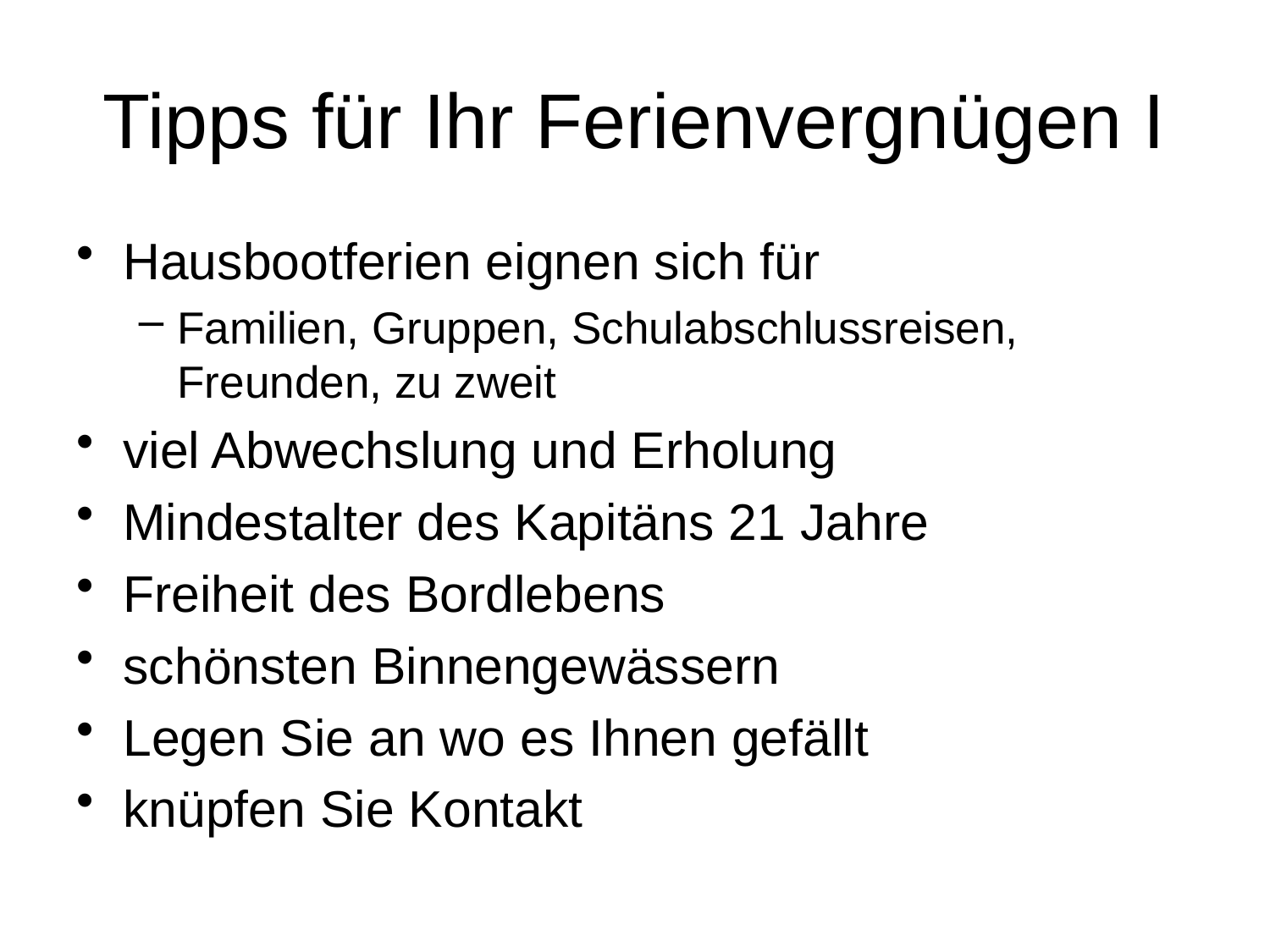

# Tipps für Ihr Ferienvergnügen I
Hausbootferien eignen sich für
Familien, Gruppen, Schulabschlussreisen, Freunden, zu zweit
viel Abwechslung und Erholung
Mindestalter des Kapitäns 21 Jahre
Freiheit des Bordlebens
schönsten Binnengewässern
Legen Sie an wo es Ihnen gefällt
knüpfen Sie Kontakt